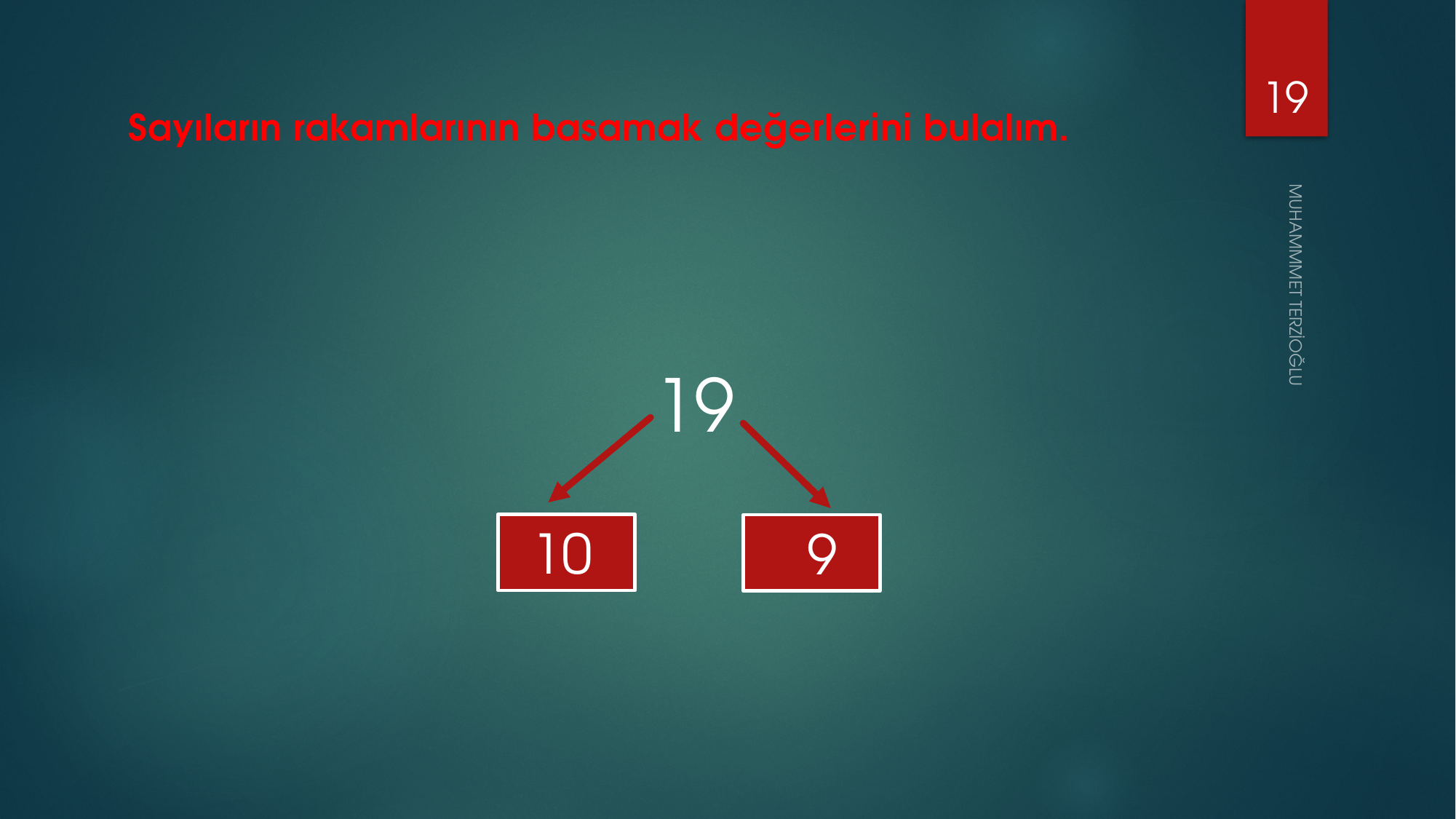

19
Sayıların rakamlarının basamak değerlerini bulalım.
19
MUHAMMMET TERZİOĞLU
   10
       9